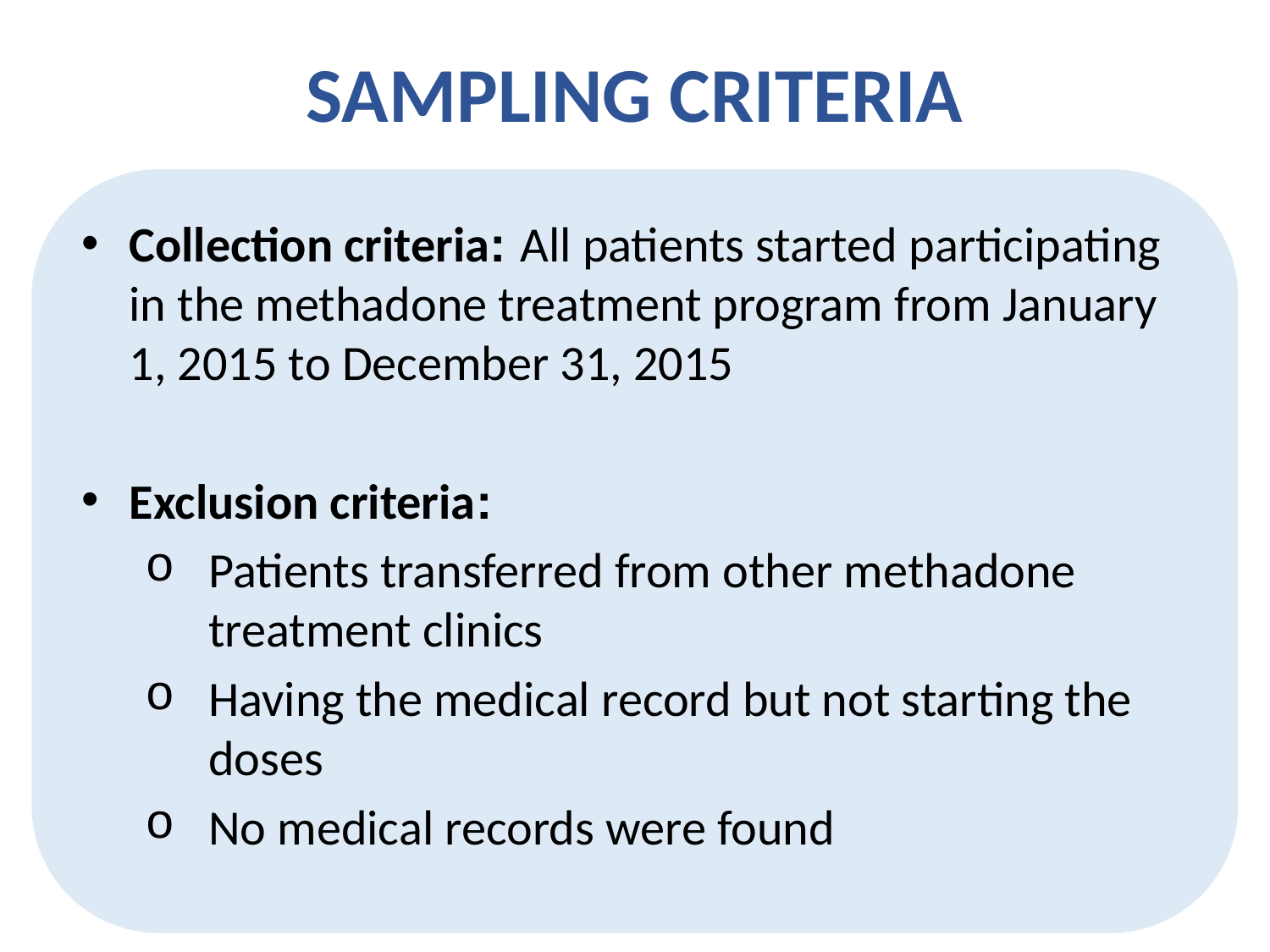

SAMPLING CRITERIA
Collection criteria: All patients started participating in the methadone treatment program from January 1, 2015 to December 31, 2015

Exclusion criteria:
Patients transferred from other methadone treatment clinics
Having the medical record but not starting the doses
No medical records were found

15